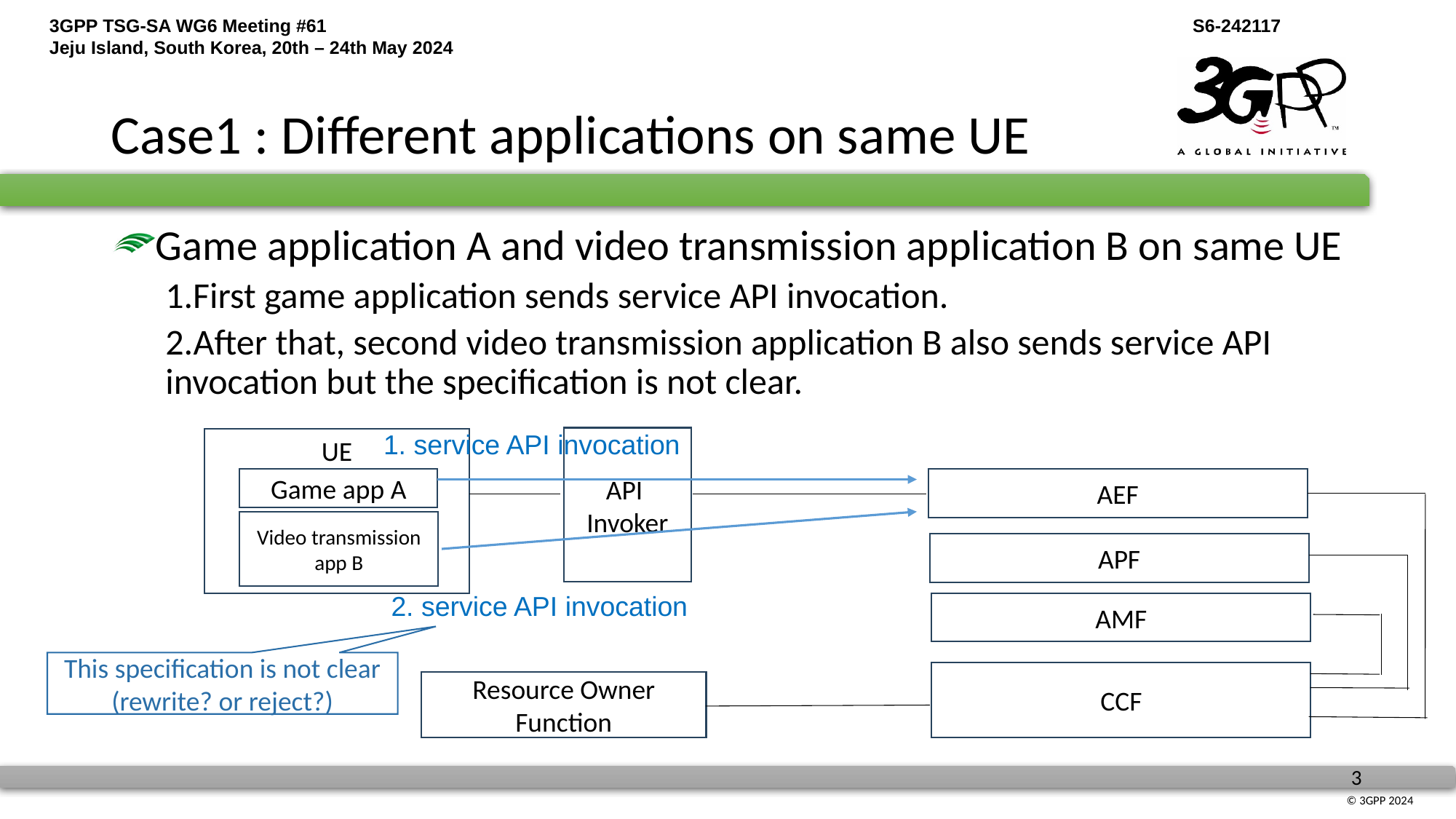

# Case1 : Different applications on same UE
Game application A and video transmission application B on same UE
1.First game application sends service API invocation.
2.After that, second video transmission application B also sends service API invocation but the specification is not clear.

1. service API invocation
API
Invoker
UE
Game app A
AEF
Video transmission app B
APF
2. service API invocation
AMF
This specification is not clear
(rewrite? or reject?)
CCF
Resource Owner
Function